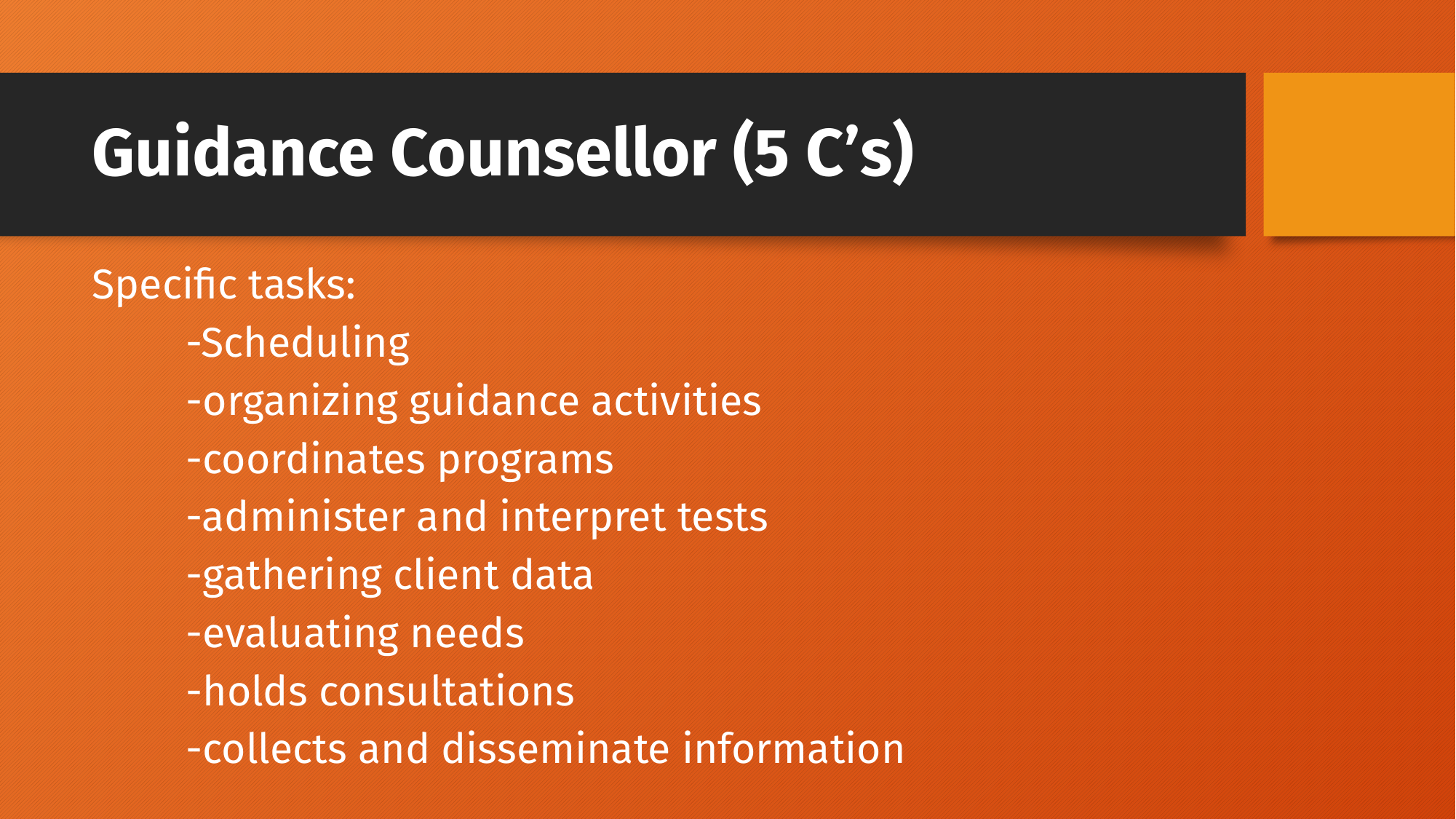

# Guidance Counsellor (5 C’s)
Specific tasks:
	-Scheduling
	-organizing guidance activities
	-coordinates programs
	-administer and interpret tests
	-gathering client data
	-evaluating needs
	-holds consultations
	-collects and disseminate information